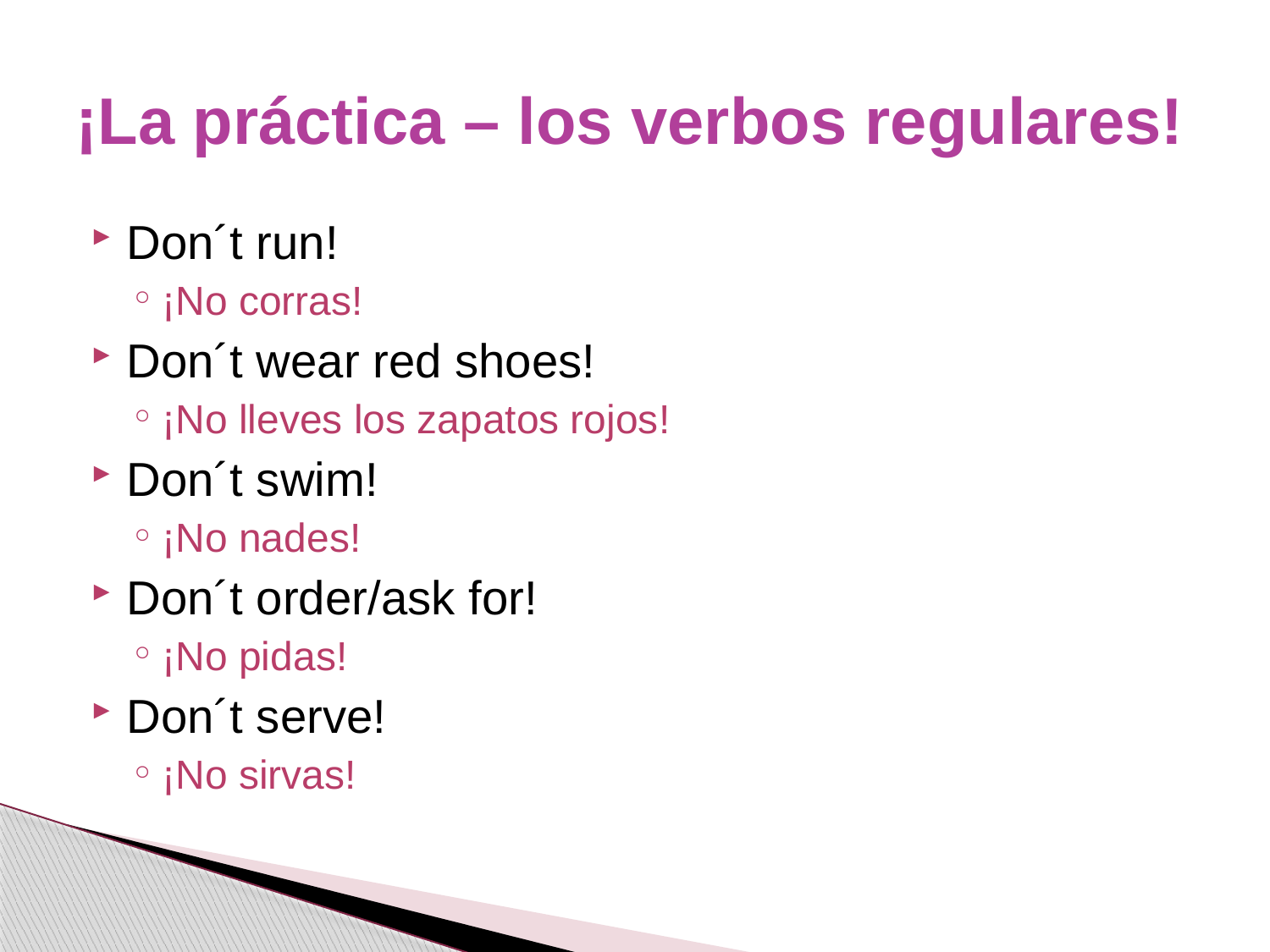

# ¡La práctica – los verbos regulares!
Don´t run!
¡No corras!
Don´t wear red shoes!
¡No lleves los zapatos rojos!
Don´t swim!
¡No nades!
Don´t order/ask for!
¡No pidas!
Don´t serve!
¡No sirvas!